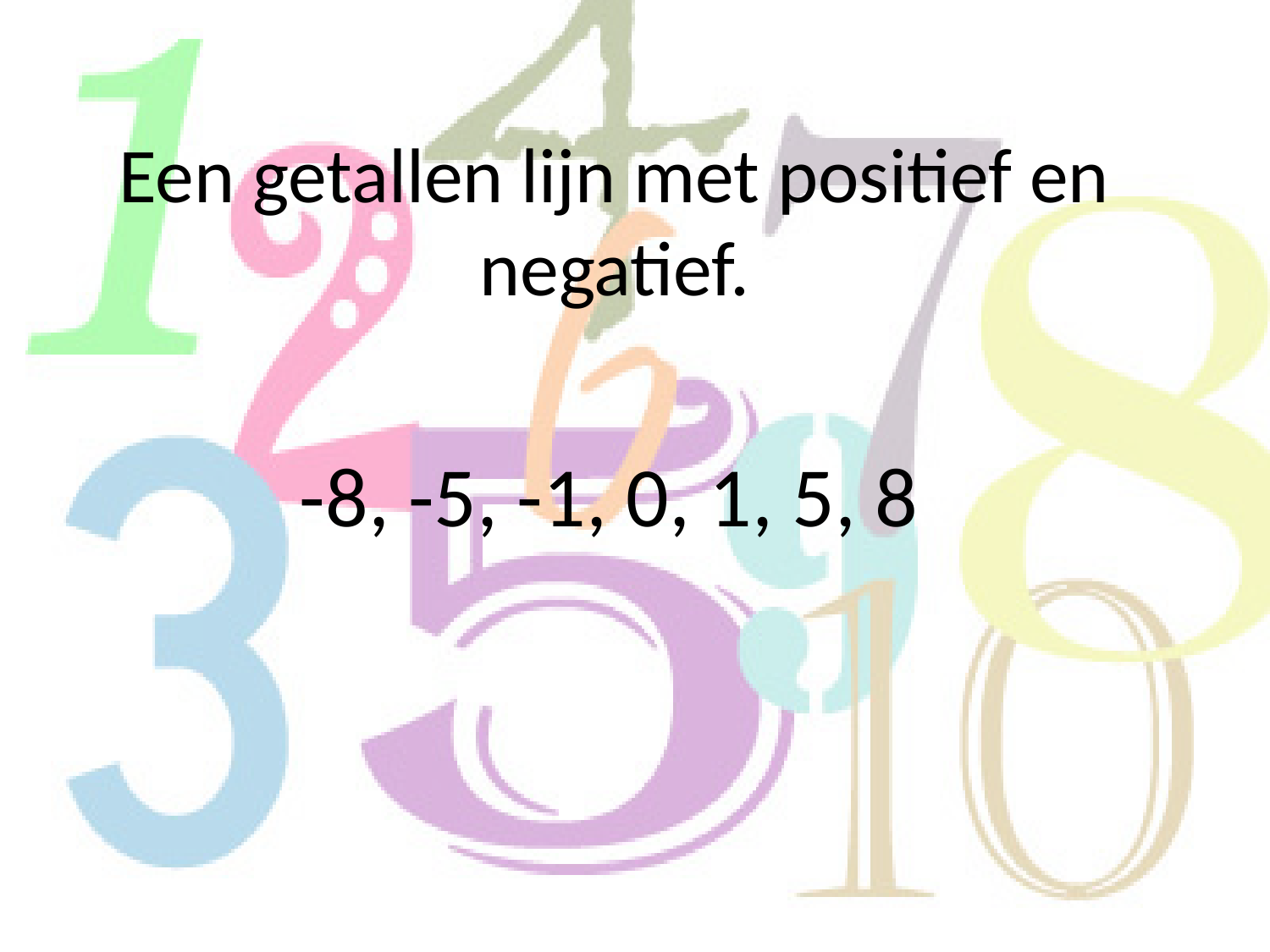

# Een getallen lijn met positief en negatief.
-8, -5, -1, 0, 1, 5, 8